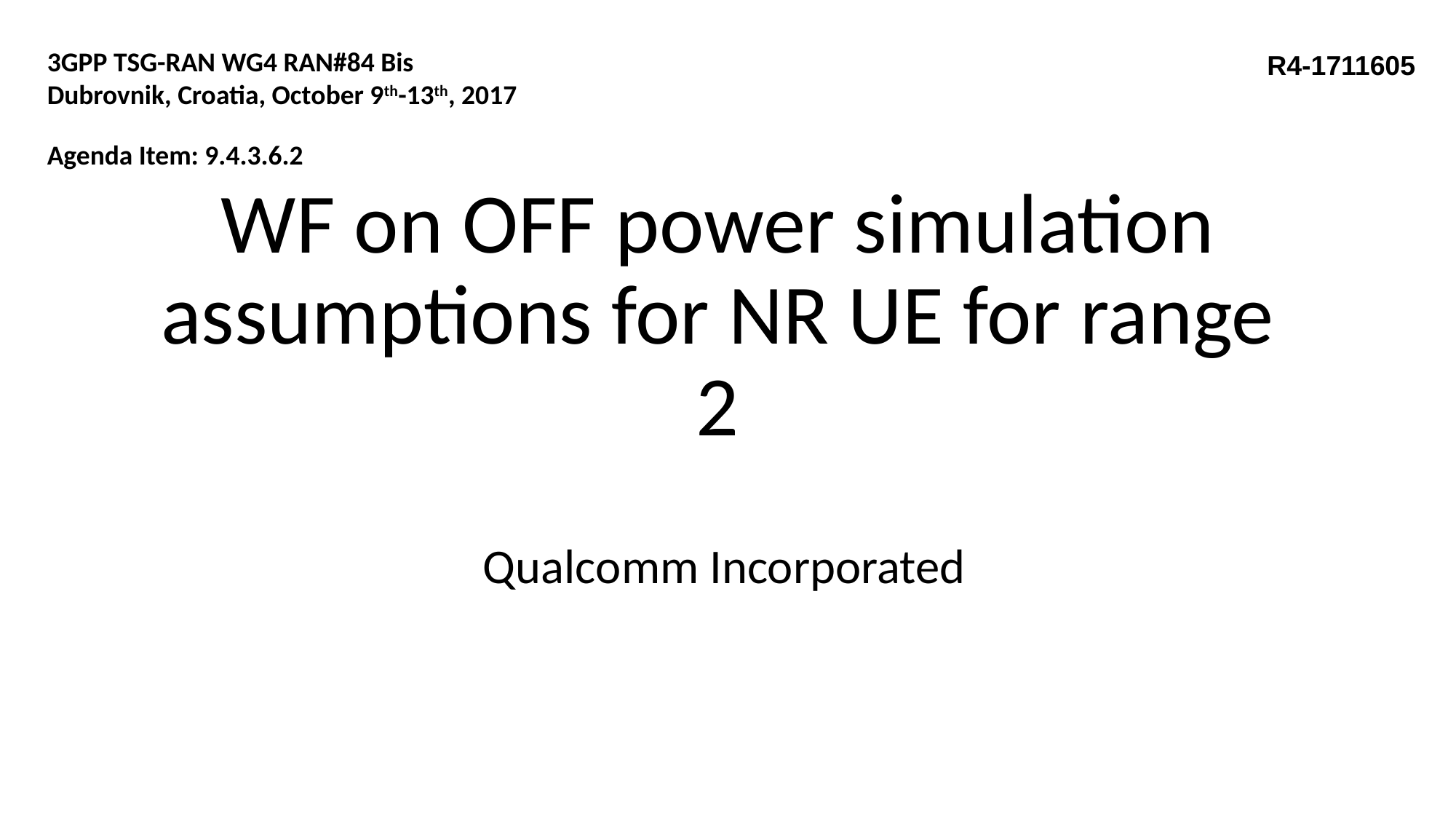

3GPP TSG-RAN WG4 RAN#84 Bis
Dubrovnik, Croatia, October 9th-13th, 2017
R4-1711605
Agenda Item: 9.4.3.6.2
# WF on OFF power simulation assumptions for NR UE for range 2
Qualcomm Incorporated